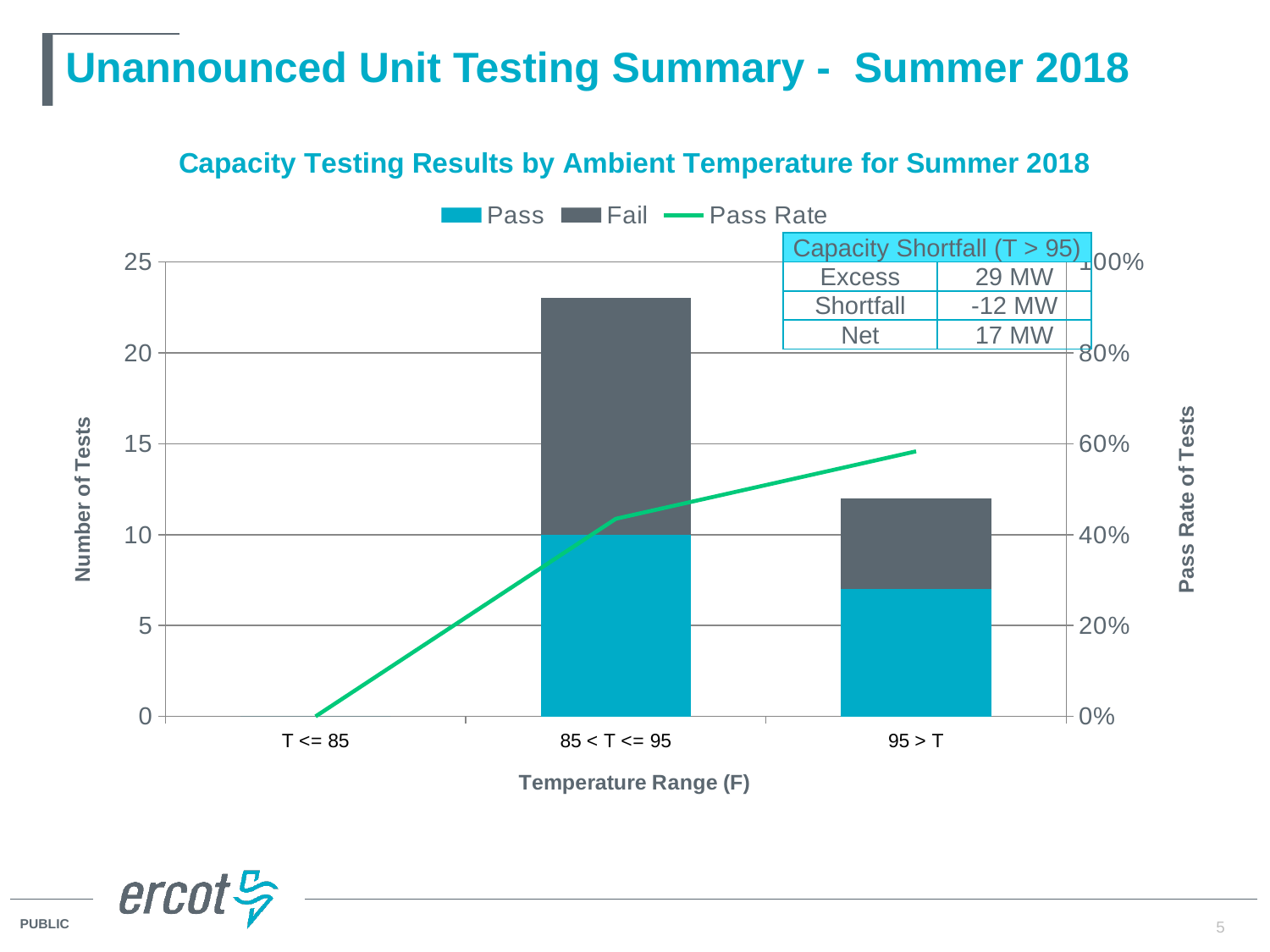

# Unannounced Unit Testing Summary -  Summer 2018

### Chart: Capacity Testing Results by Ambient Temperature for Summer 2018

| Category |  |  | Pass Rate |
|---|---|---|---|
| T <= 85 | 0.0 | 0.0 | 0.0 |
| 85 < T <= 95 | 10.0 | 13.0 | 0.43478260869565216 |
| 95 > T | 7.0 | 5.0 | 0.5833333333333334 |
| Capacity Shortfall (T > 95) |  |
| --- | --- |
| Excess | 29 MW |
| Shortfall | -12 MW |
| Net | 17 MW |
5